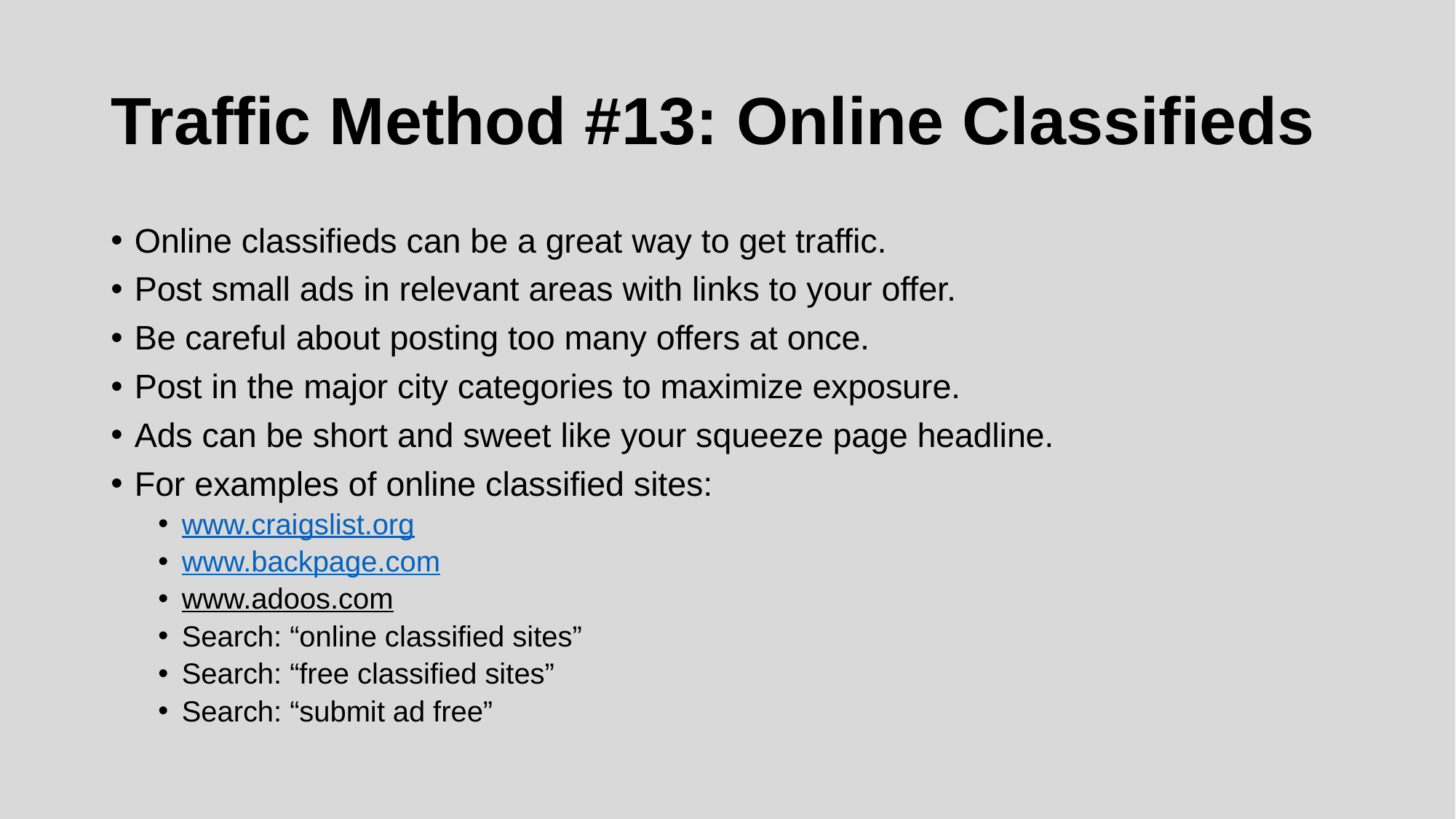

# Traffic Method #13: Online Classifieds
Online classifieds can be a great way to get traffic.
Post small ads in relevant areas with links to your offer.
Be careful about posting too many offers at once.
Post in the major city categories to maximize exposure.
Ads can be short and sweet like your squeeze page headline.
For examples of online classified sites:
www.craigslist.org
www.backpage.com
www.adoos.com
Search: “online classified sites”
Search: “free classified sites”
Search: “submit ad free”